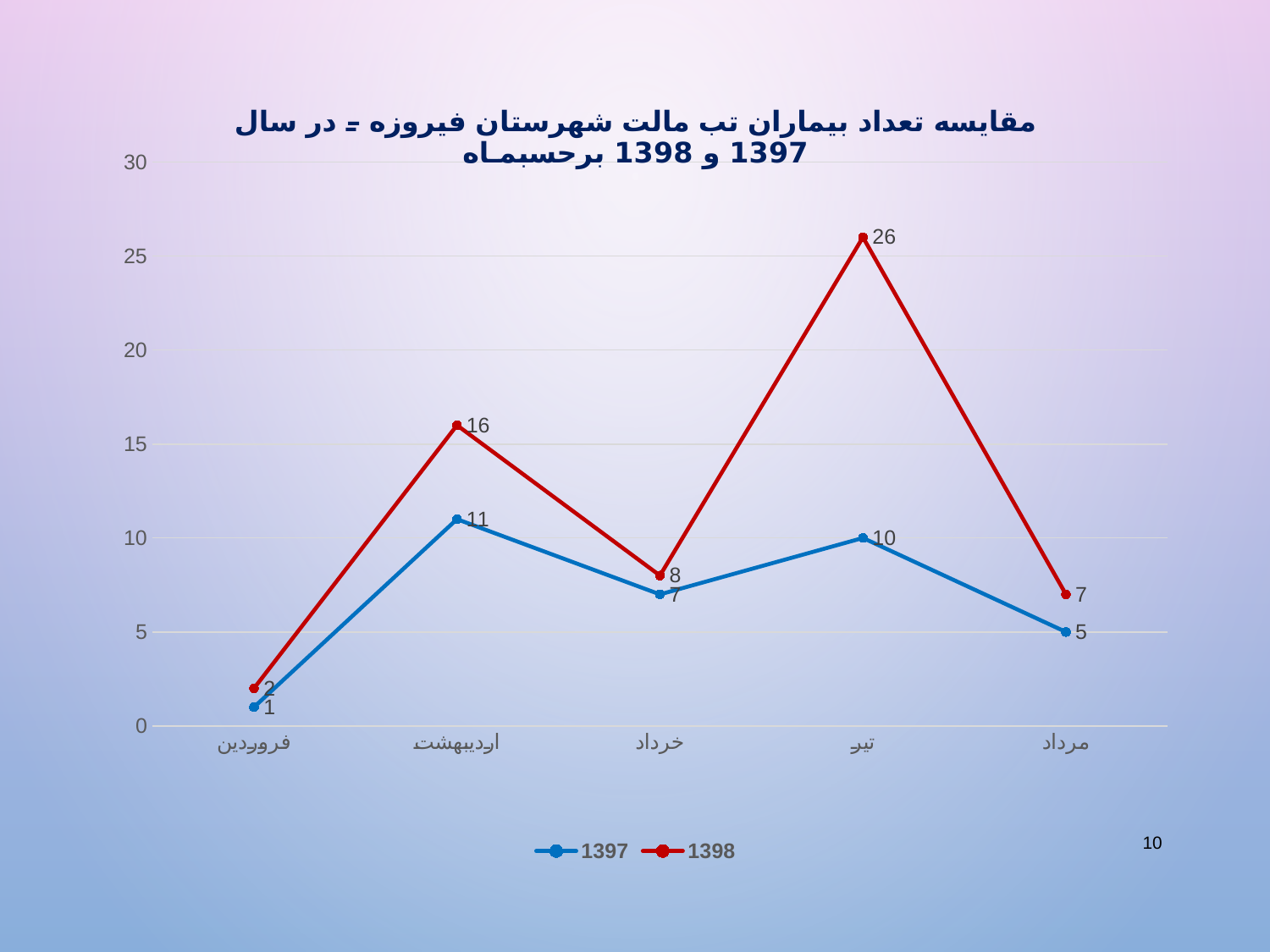

### Chart: مقایسه تعداد بیماران تب مالت شهرستان فیروزه – در سال 1397 و 1398 برحسبمـاه

| Category | 1397 | 1398 |
|---|---|---|
| فروردین | 1.0 | 2.0 |
| اردیبهشت | 11.0 | 16.0 |
| خرداد | 7.0 | 8.0 |
| تیر | 10.0 | 26.0 |
| مرداد | 5.0 | 7.0 |
10